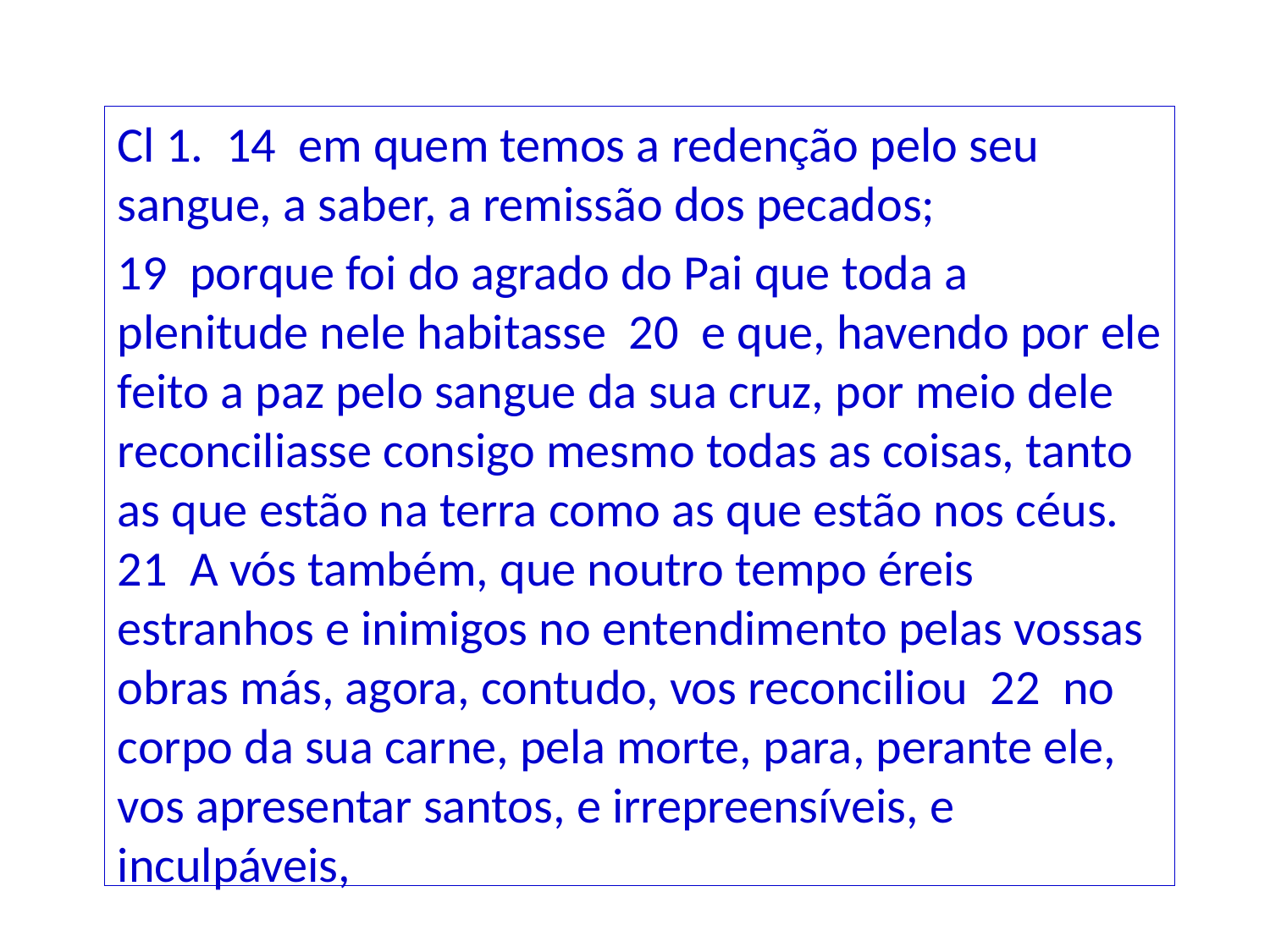

Cl 1.  14  em quem temos a redenção pelo seu sangue, a saber, a remissão dos pecados;
19  porque foi do agrado do Pai que toda a plenitude nele habitasse  20  e que, havendo por ele feito a paz pelo sangue da sua cruz, por meio dele reconciliasse consigo mesmo todas as coisas, tanto as que estão na terra como as que estão nos céus.  21  A vós também, que noutro tempo éreis estranhos e inimigos no entendimento pelas vossas obras más, agora, contudo, vos reconciliou  22  no corpo da sua carne, pela morte, para, perante ele, vos apresentar santos, e irrepreensíveis, e inculpáveis,